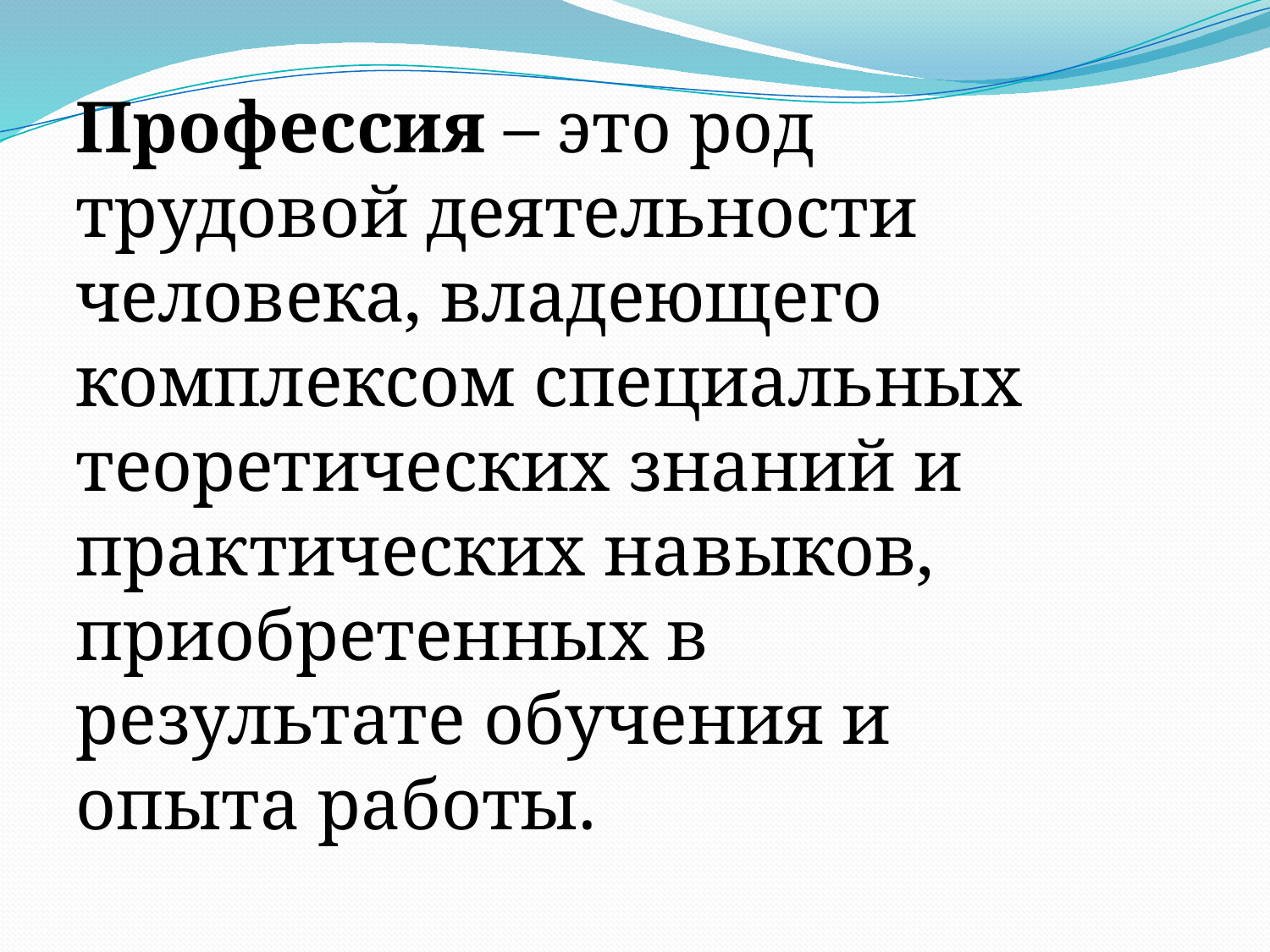

Профессия – это род трудовой деятельности человека, владеющего комплексом специальных теоретических знаний и практических навыков, приобретенных в результате обучения и опыта работы.
#